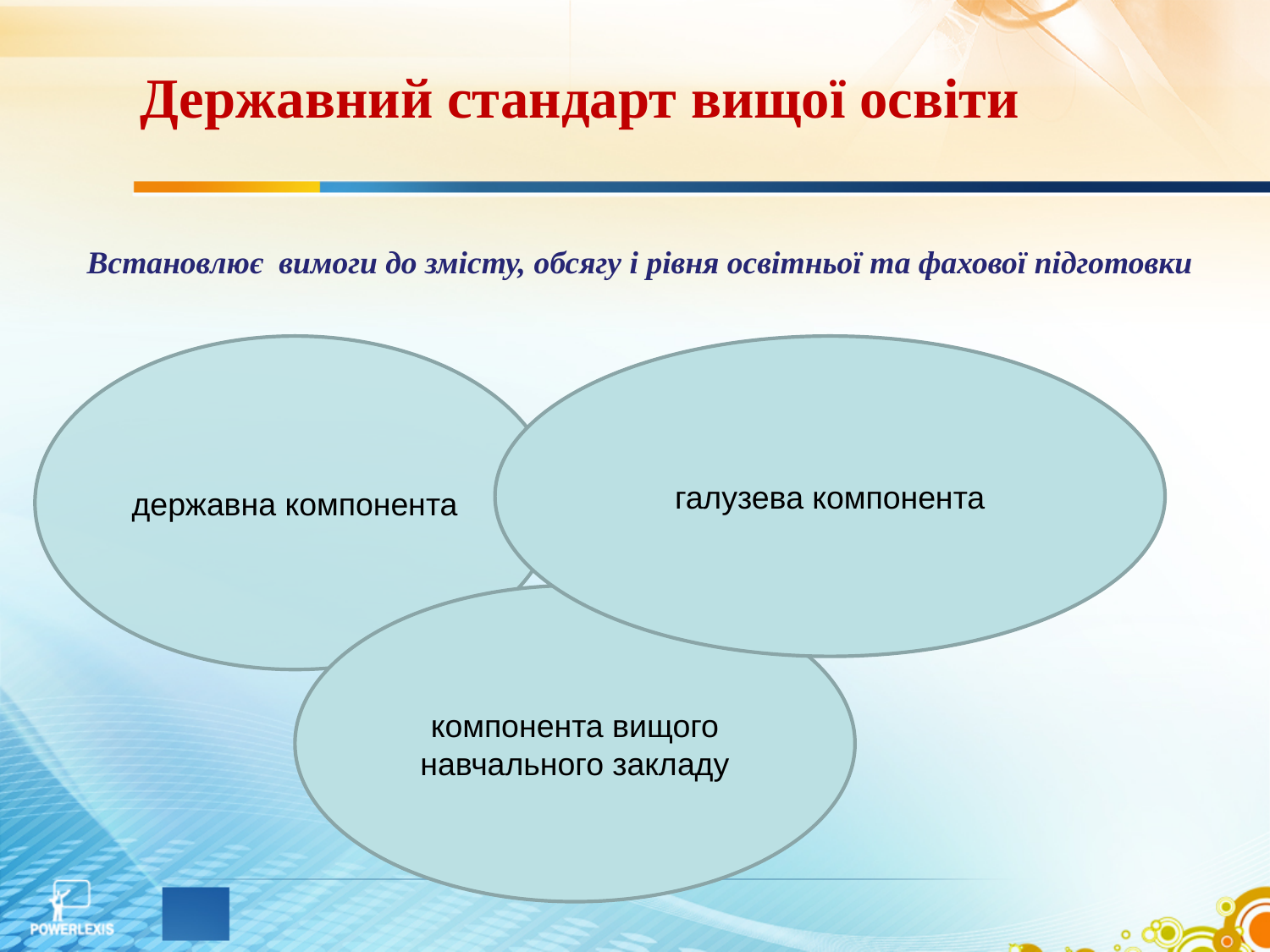

# Державний стандарт вищої освіти
Встановлює  вимоги до змісту, обсягу і рівня освітньої та фахової підготовки
державна компонента
галузева компонента
компонента вищого навчального закладу